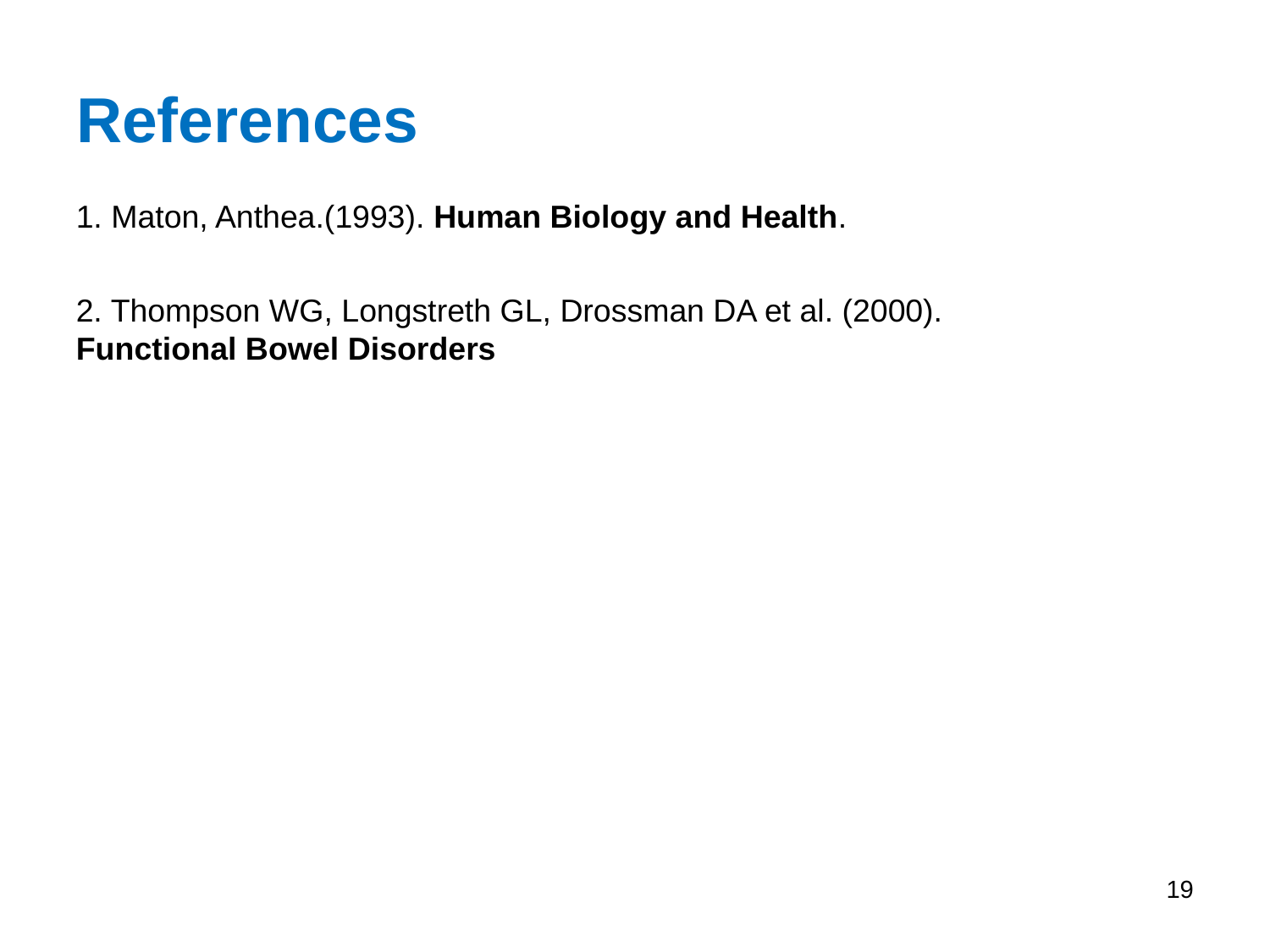

# References
1. Maton, Anthea.(1993). Human Biology and Health.
2. Thompson WG, Longstreth GL, Drossman DA et al. (2000). Functional Bowel Disorders
19